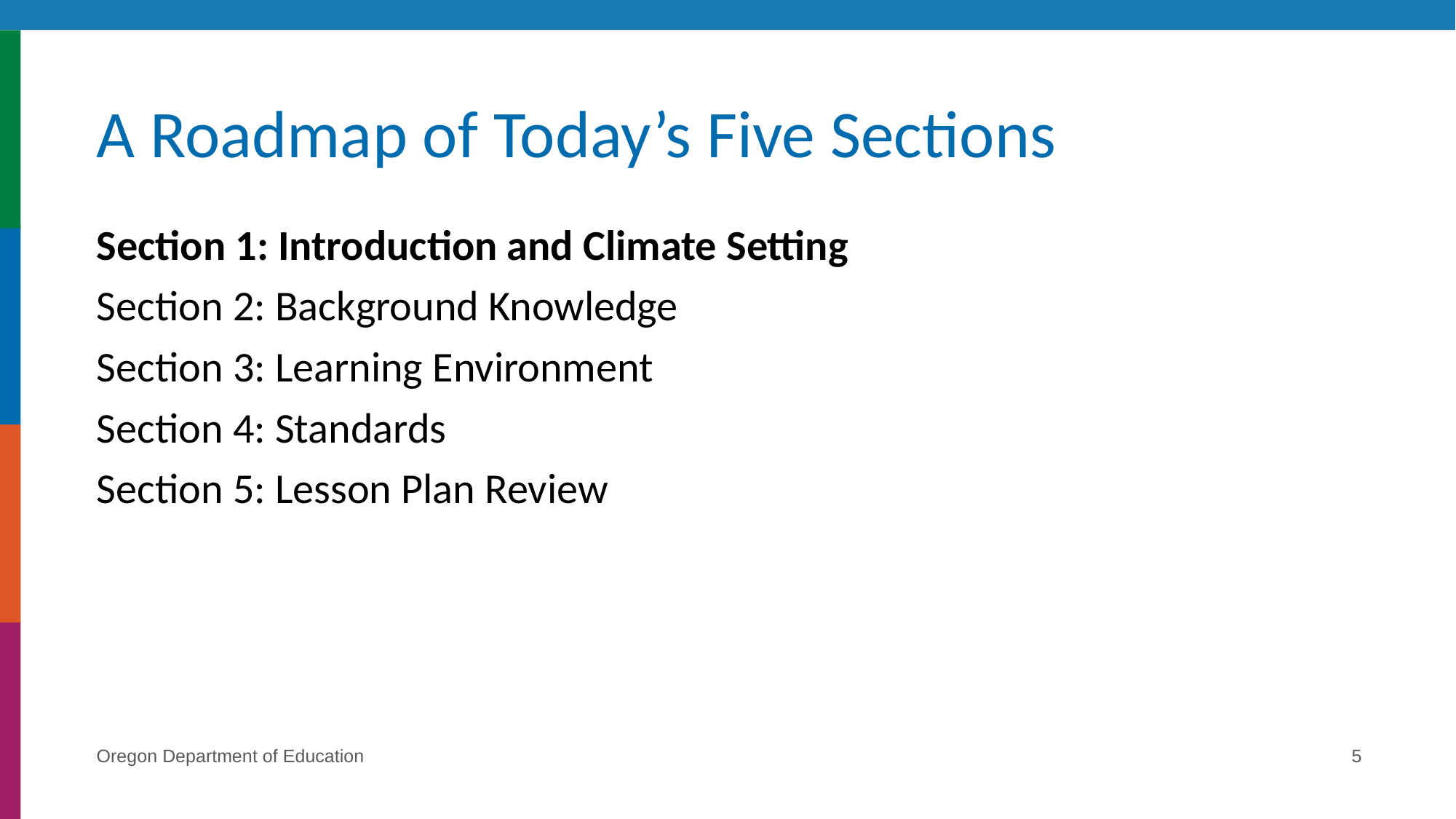

# A Roadmap of Today’s Five Sections
Section 1: Introduction and Climate Setting
Section 2: Background Knowledge
Section 3: Learning Environment
Section 4: Standards
Section 5: Lesson Plan Review

Oregon Department of Education
5